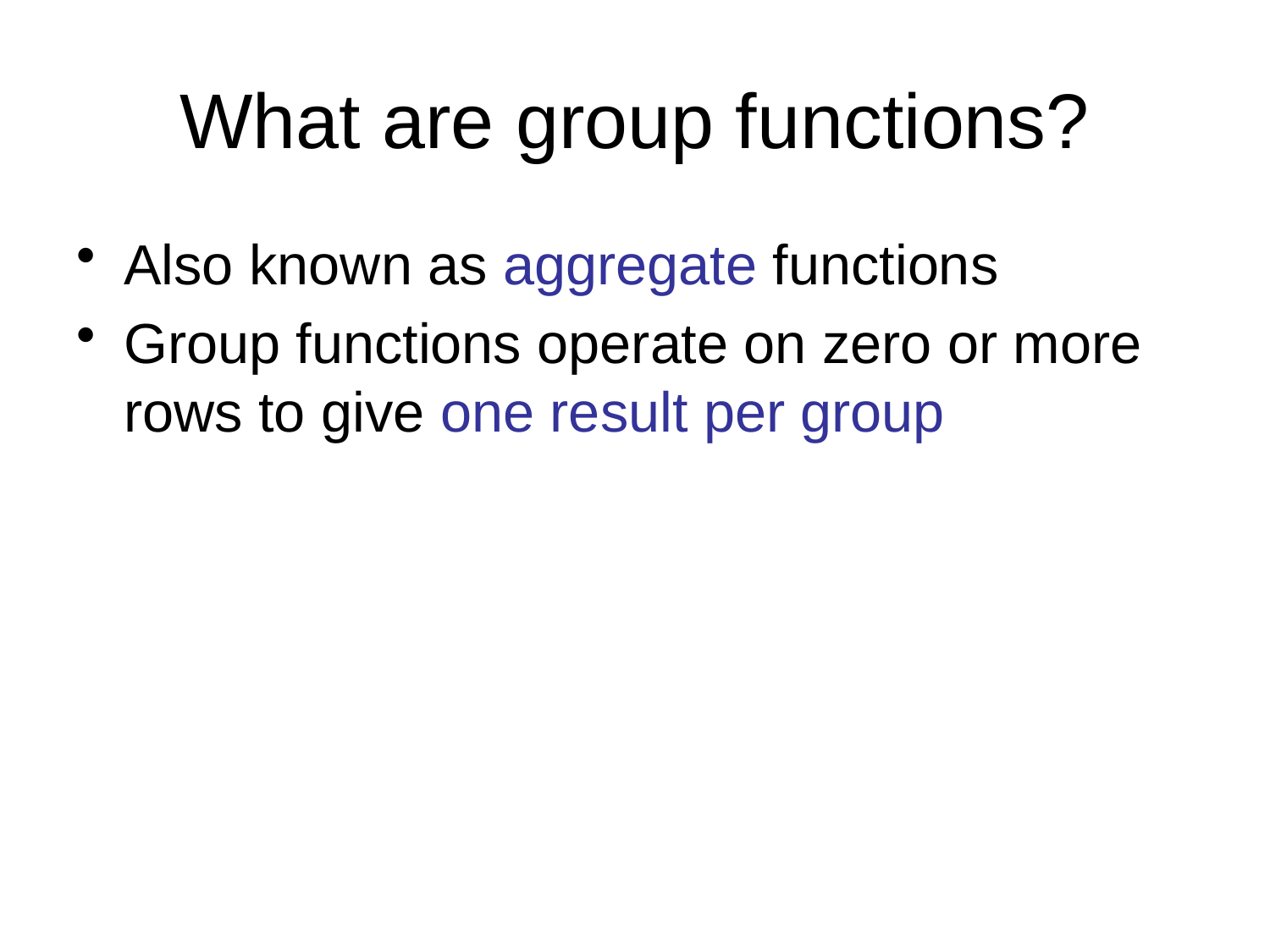

# What are group functions?
Also known as aggregate functions
Group functions operate on zero or more rows to give one result per group